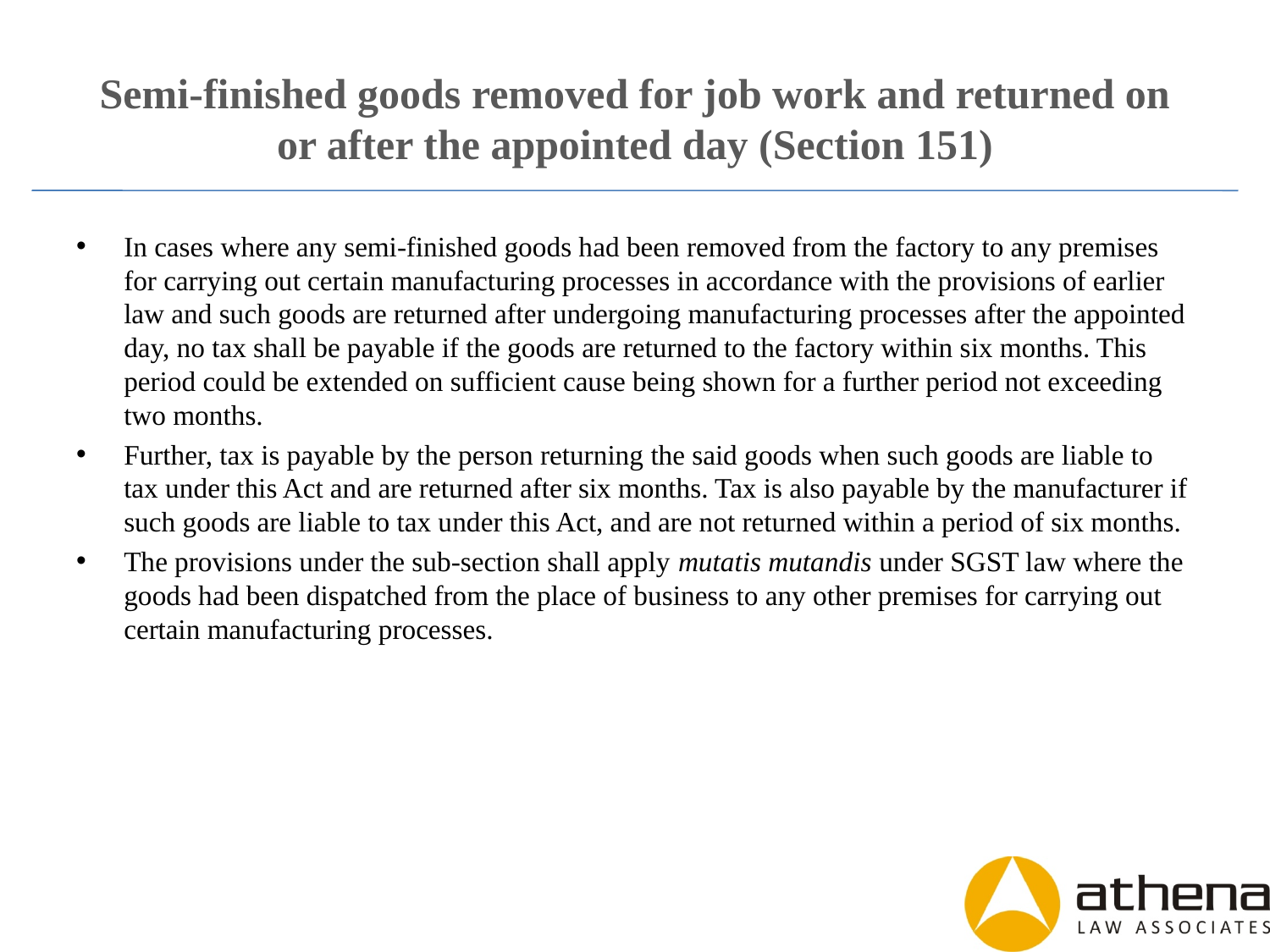

# Semi-finished goods removed for job work and returned on or after the appointed day (Section 151)
In cases where any semi-finished goods had been removed from the factory to any premises for carrying out certain manufacturing processes in accordance with the provisions of earlier law and such goods are returned after undergoing manufacturing processes after the appointed day, no tax shall be payable if the goods are returned to the factory within six months. This period could be extended on sufficient cause being shown for a further period not exceeding two months.
Further, tax is payable by the person returning the said goods when such goods are liable to tax under this Act and are returned after six months. Tax is also payable by the manufacturer if such goods are liable to tax under this Act, and are not returned within a period of six months.
The provisions under the sub-section shall apply mutatis mutandis under SGST law where the goods had been dispatched from the place of business to any other premises for carrying out certain manufacturing processes.